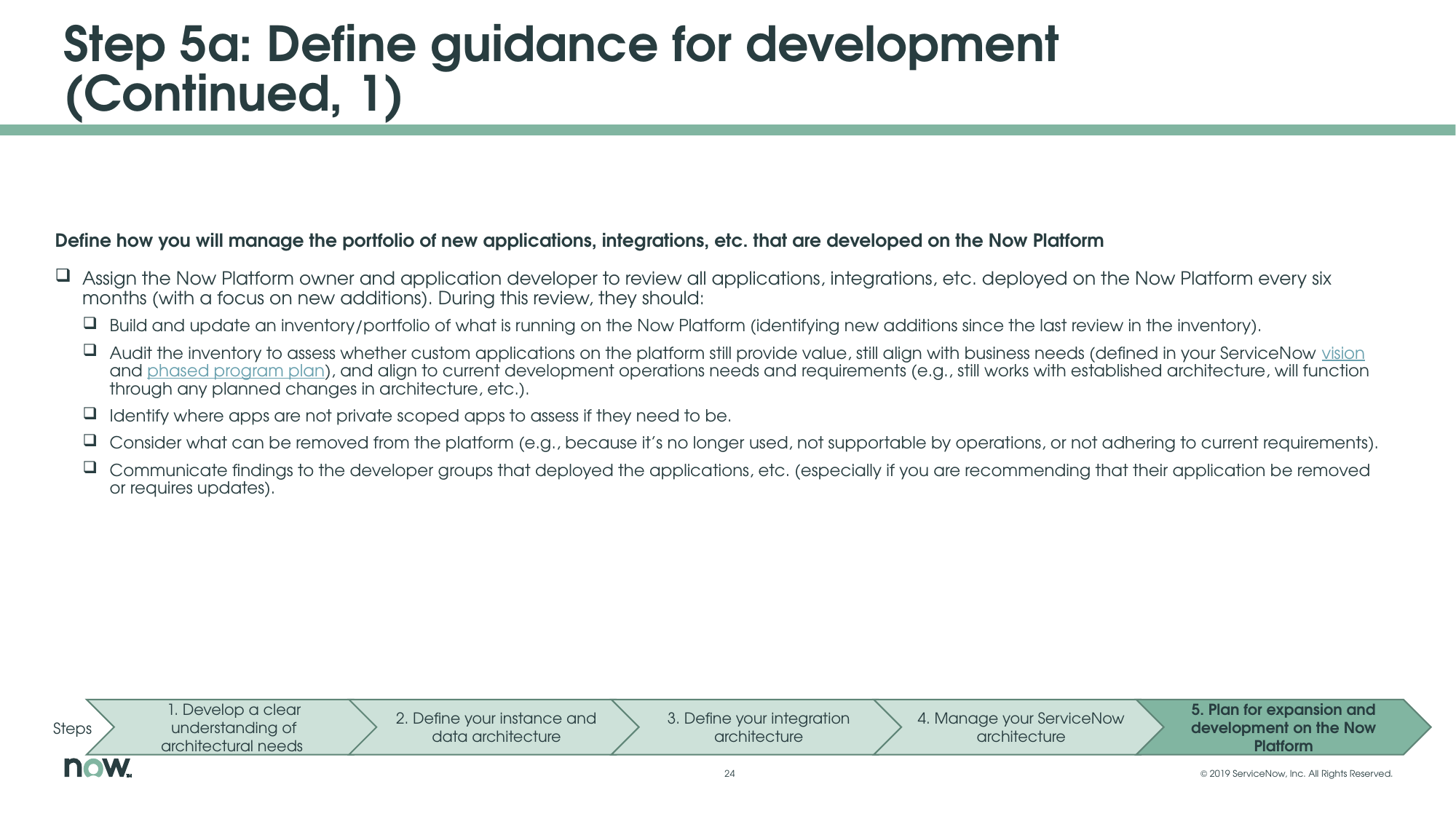

# Step 5a: Define guidance for development (Continued, 1)

Define how you will manage the portfolio of new applications, integrations, etc. that are developed on the Now Platform
Assign the Now Platform owner and application developer to review all applications, integrations, etc. deployed on the Now Platform every six months (with a focus on new additions). During this review, they should:
Build and update an inventory/portfolio of what is running on the Now Platform (identifying new additions since the last review in the inventory).
Audit the inventory to assess whether custom applications on the platform still provide value, still align with business needs (defined in your ServiceNow vision and phased program plan), and align to current development operations needs and requirements (e.g., still works with established architecture, will function through any planned changes in architecture, etc.).
Identify where apps are not private scoped apps to assess if they need to be.
Consider what can be removed from the platform (e.g., because it’s no longer used, not supportable by operations, or not adhering to current requirements).
Communicate findings to the developer groups that deployed the applications, etc. (especially if you are recommending that their application be removed or requires updates).
1. Develop a clear understanding of architectural needs
2. Define your instance and data architecture
3. Define your integration architecture
4. Manage your ServiceNow architecture
5. Plan for expansion and development on the Now Platform
Steps